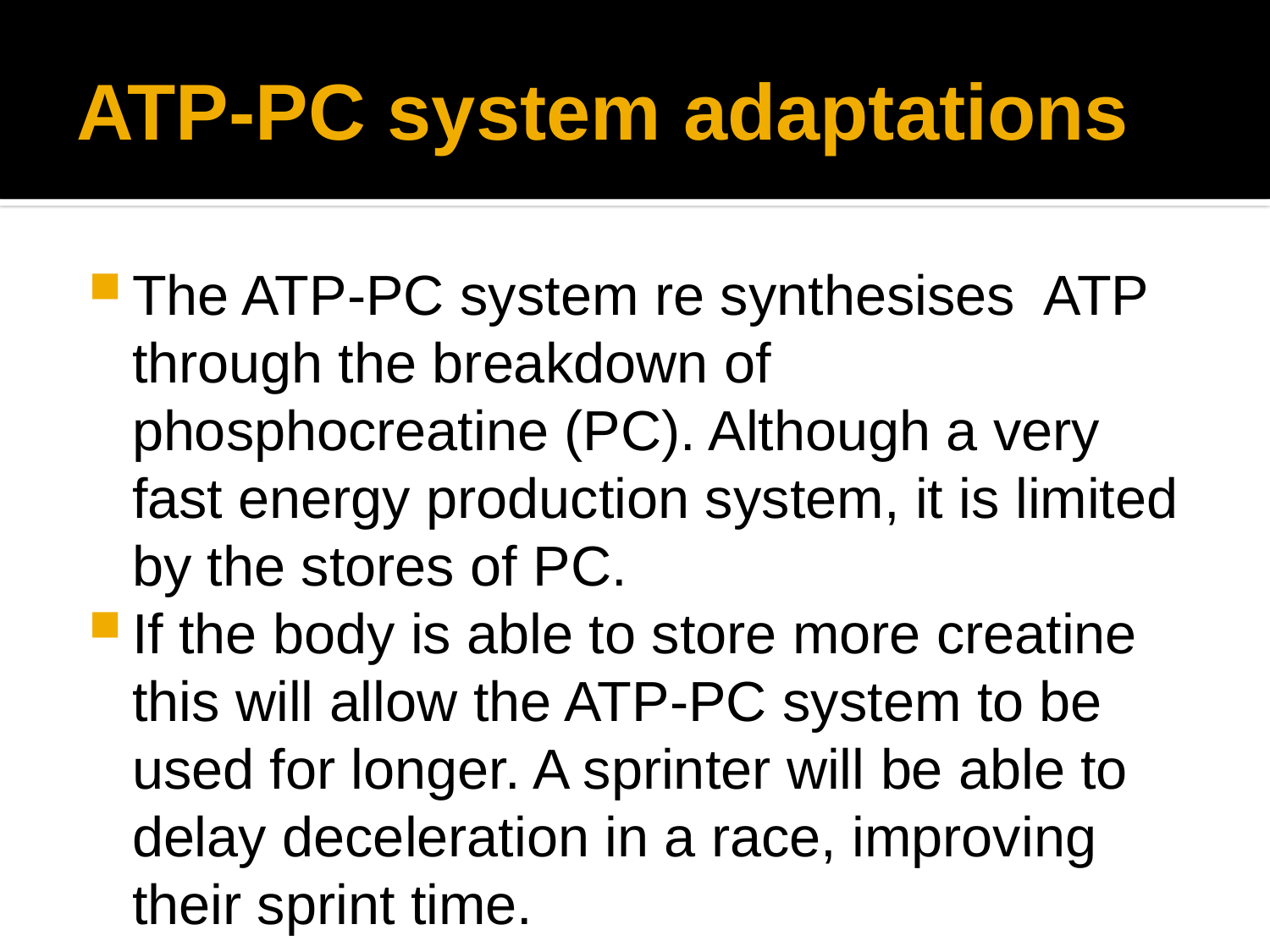

# ATP-PC system adaptations
The ATP-PC system re synthesises  ATP through the breakdown of phosphocreatine (PC). Although a very fast energy production system, it is limited by the stores of PC.
If the body is able to store more creatine this will allow the ATP-PC system to be used for longer. A sprinter will be able to delay deceleration in a race, improving their sprint time.